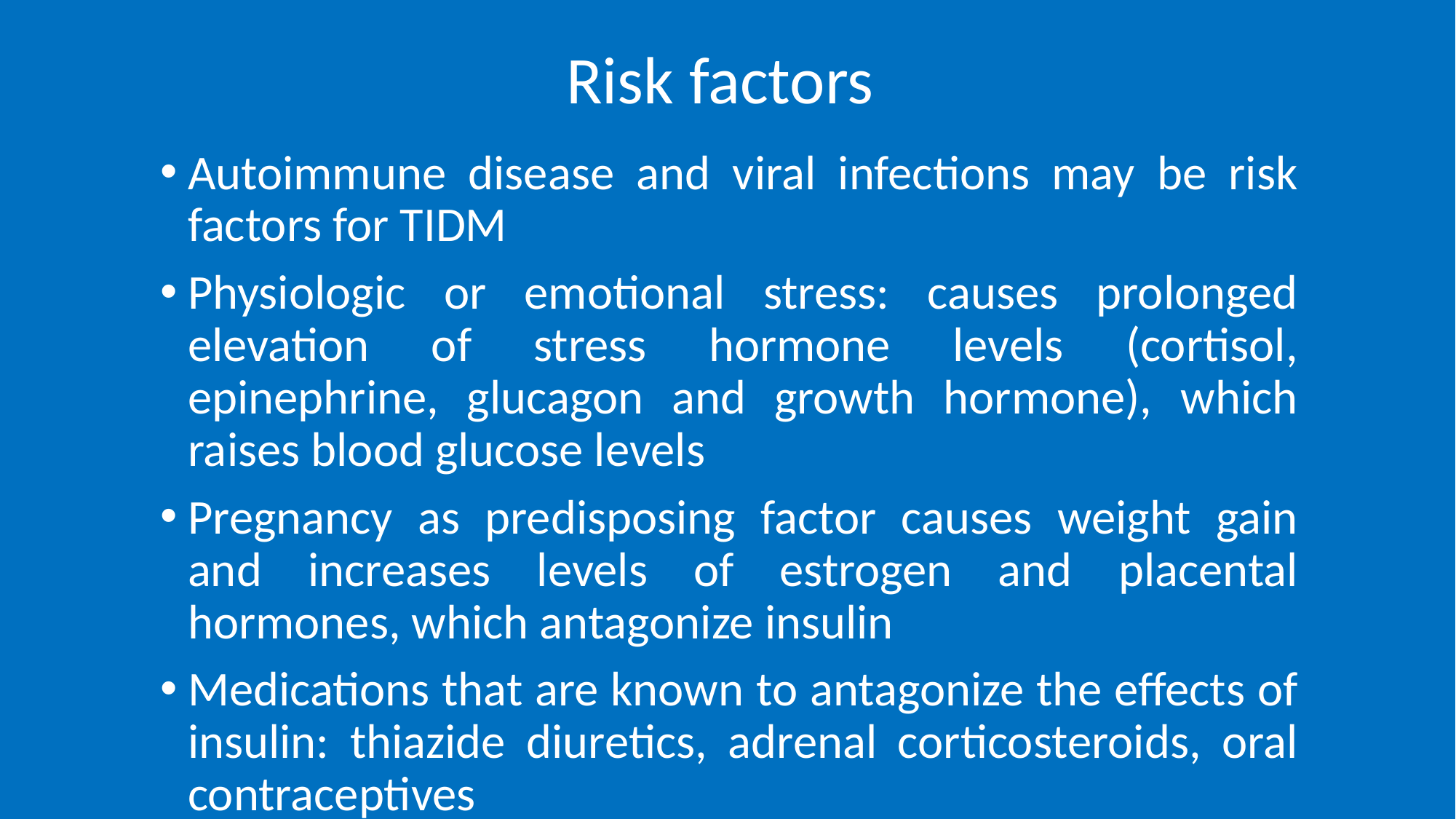

# Risk factors
Autoimmune disease and viral infections may be risk factors for TIDM
Physiologic or emotional stress: causes prolonged elevation of stress hormone levels (cortisol, epinephrine, glucagon and growth hormone), which raises blood glucose levels
Pregnancy as predisposing factor causes weight gain and increases levels of estrogen and placental hormones, which antagonize insulin
Medications that are known to antagonize the effects of insulin: thiazide diuretics, adrenal corticosteroids, oral contraceptives